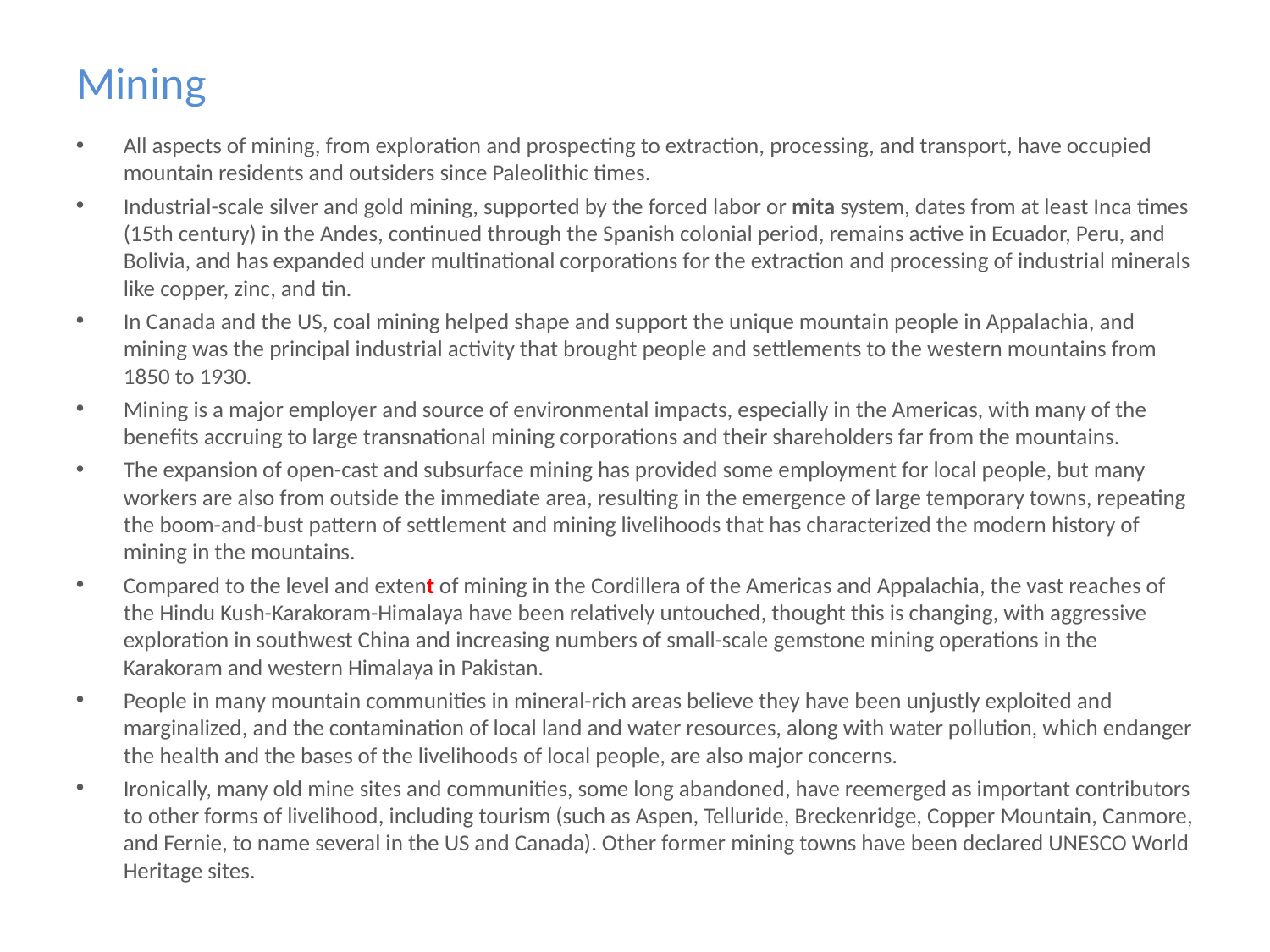

# Mining
All aspects of mining, from exploration and prospecting to extraction, processing, and transport, have occupied mountain residents and outsiders since Paleolithic times.
Industrial-scale silver and gold mining, supported by the forced labor or mita system, dates from at least Inca times (15th century) in the Andes, continued through the Spanish colonial period, remains active in Ecuador, Peru, and Bolivia, and has expanded under multinational corporations for the extraction and processing of industrial minerals like copper, zinc, and tin.
In Canada and the US, coal mining helped shape and support the unique mountain people in Appalachia, and mining was the principal industrial activity that brought people and settlements to the western mountains from 1850 to 1930.
Mining is a major employer and source of environmental impacts, especially in the Americas, with many of the benefits accruing to large transnational mining corporations and their shareholders far from the mountains.
The expansion of open-cast and subsurface mining has provided some employment for local people, but many workers are also from outside the immediate area, resulting in the emergence of large temporary towns, repeating the boom-and-bust pattern of settlement and mining livelihoods that has characterized the modern history of mining in the mountains.
Compared to the level and extent of mining in the Cordillera of the Americas and Appalachia, the vast reaches of the Hindu Kush-Karakoram-Himalaya have been relatively untouched, thought this is changing, with aggressive exploration in southwest China and increasing numbers of small-scale gemstone mining operations in the Karakoram and western Himalaya in Pakistan.
People in many mountain communities in mineral-rich areas believe they have been unjustly exploited and marginalized, and the contamination of local land and water resources, along with water pollution, which endanger the health and the bases of the livelihoods of local people, are also major concerns.
Ironically, many old mine sites and communities, some long abandoned, have reemerged as important contributors to other forms of livelihood, including tourism (such as Aspen, Telluride, Breckenridge, Copper Mountain, Canmore, and Fernie, to name several in the US and Canada). Other former mining towns have been declared UNESCO World Heritage sites.